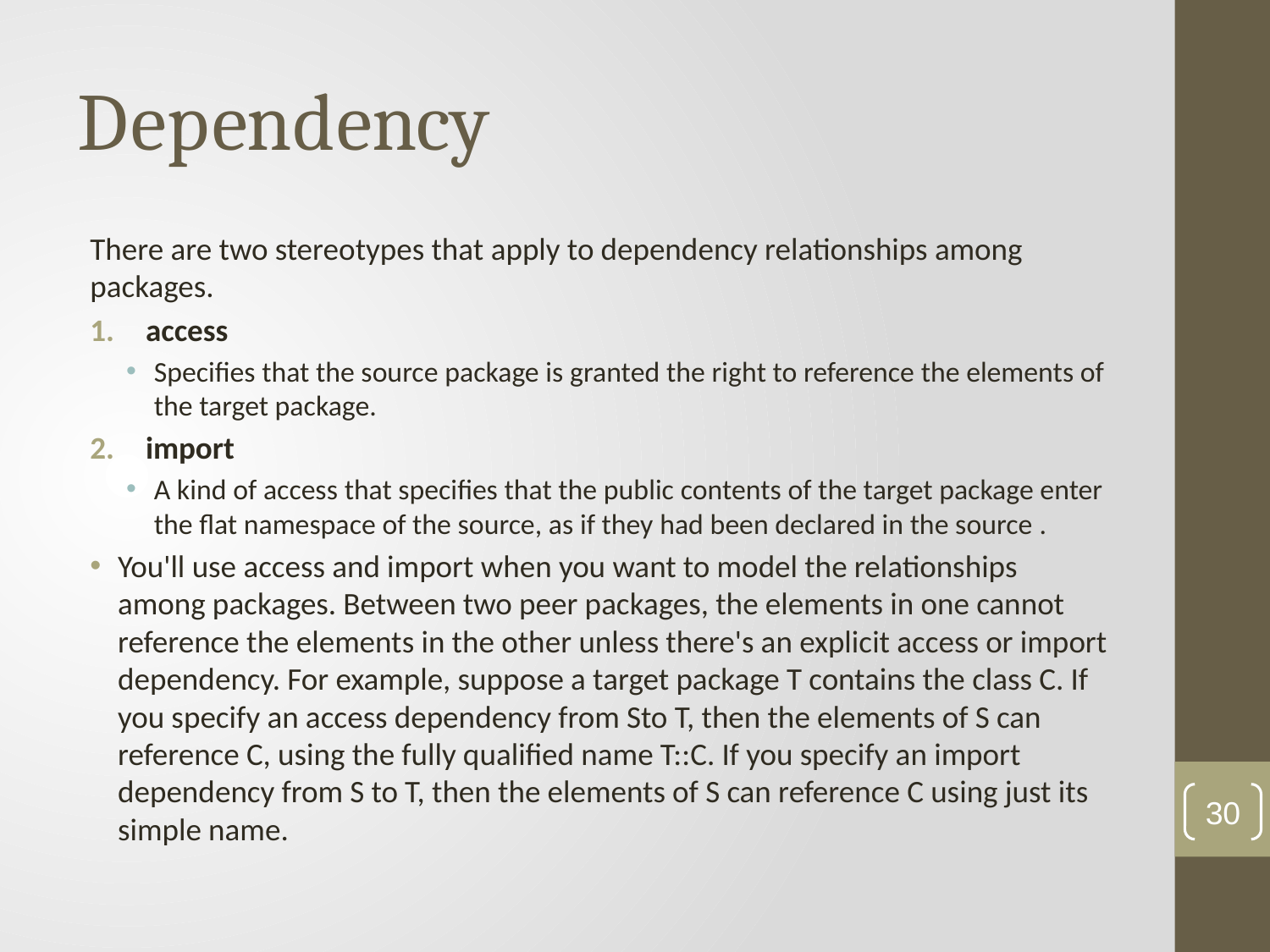

# Dependency
There are two stereotypes that apply to dependency relationships among packages.
access
Specifies that the source package is granted the right to reference the elements of the target package.
import
A kind of access that specifies that the public contents of the target package enter the flat namespace of the source, as if they had been declared in the source .
You'll use access and import when you want to model the relationships among packages. Between two peer packages, the elements in one cannot reference the elements in the other unless there's an explicit access or import dependency. For example, suppose a target package T contains the class C. If you specify an access dependency from Sto T, then the elements of S can reference C, using the fully qualified name T::C. If you specify an import dependency from S to T, then the elements of S can reference C using just its simple name.
30